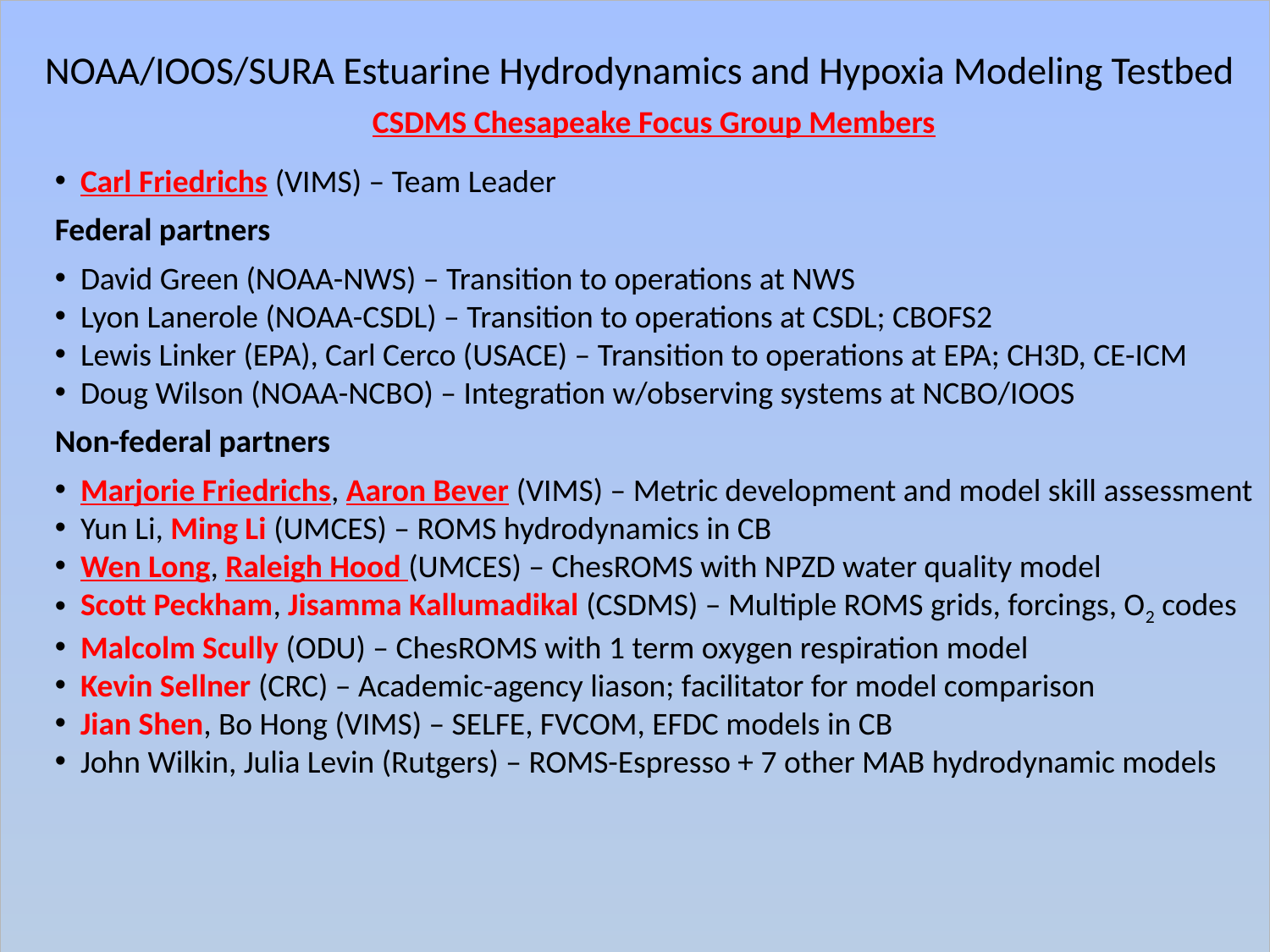

NOAA/IOOS/SURA Estuarine Hydrodynamics and Hypoxia Modeling Testbed
CSDMS Chesapeake Focus Group Members

  Carl Friedrichs (VIMS) – Team Leader
Federal partners
  David Green (NOAA-NWS) – Transition to operations at NWS
  Lyon Lanerole (NOAA-CSDL) – Transition to operations at CSDL; CBOFS2
  Lewis Linker (EPA), Carl Cerco (USACE) – Transition to operations at EPA; CH3D, CE-ICM
  Doug Wilson (NOAA-NCBO) – Integration w/observing systems at NCBO/IOOS
Non-federal partners
  Marjorie Friedrichs, Aaron Bever (VIMS) – Metric development and model skill assessment
  Yun Li, Ming Li (UMCES) – ROMS hydrodynamics in CB
  Wen Long, Raleigh Hood (UMCES) – ChesROMS with NPZD water quality model
  Scott Peckham, Jisamma Kallumadikal (CSDMS) – Multiple ROMS grids, forcings, O2 codes
  Malcolm Scully (ODU) – ChesROMS with 1 term oxygen respiration model
  Kevin Sellner (CRC) – Academic-agency liason; facilitator for model comparison
  Jian Shen, Bo Hong (VIMS) – SELFE, FVCOM, EFDC models in CB
  John Wilkin, Julia Levin (Rutgers) – ROMS-Espresso + 7 other MAB hydrodynamic models